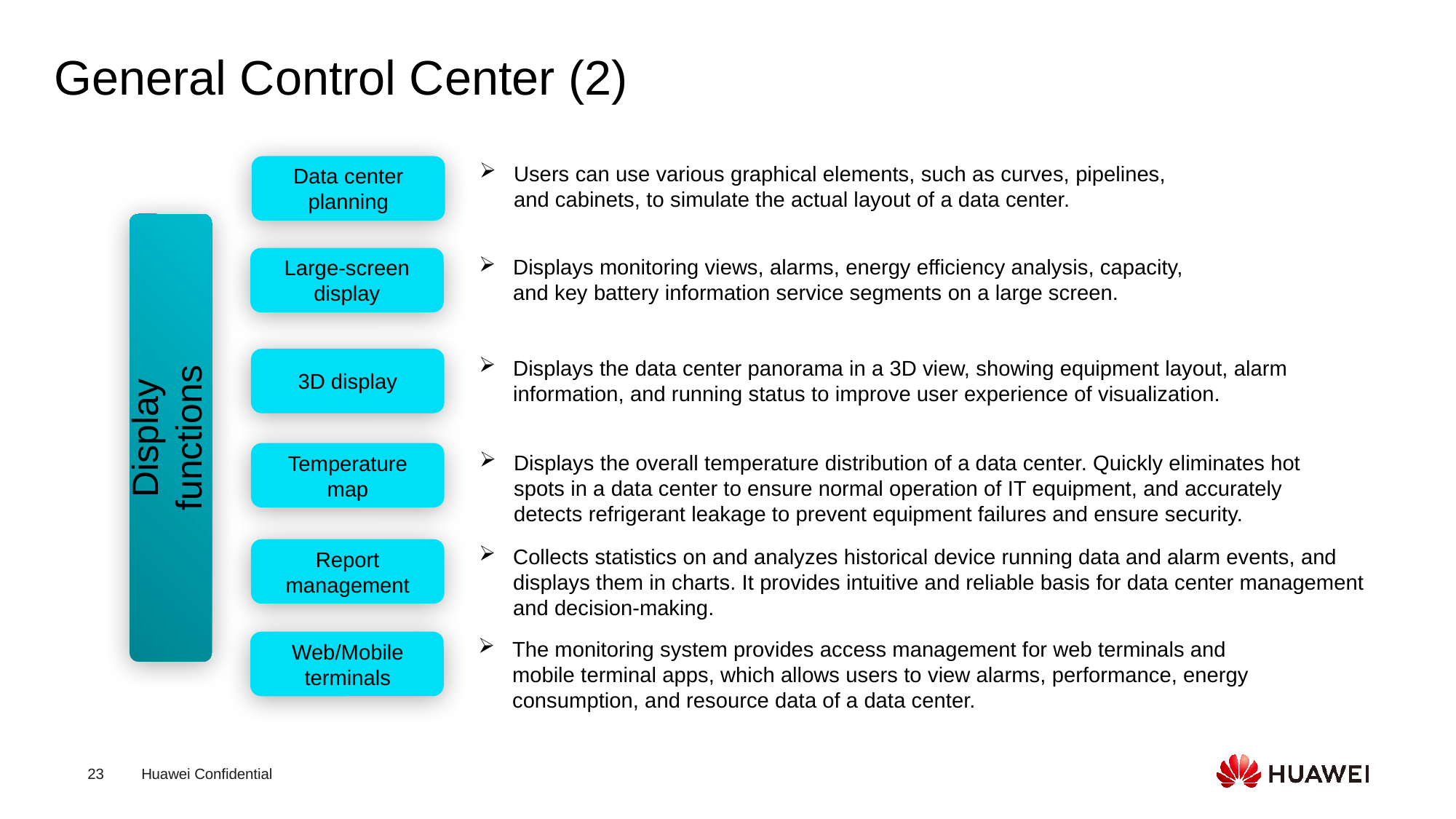

# General Control Center (2)
Data center planning
Users can use various graphical elements, such as curves, pipelines, and cabinets, to simulate the actual layout of a data center.

Display
functions

Large-screen display

Displays monitoring views, alarms, energy efficiency analysis, capacity, and key battery information service segments on a large screen.

Displays the data center panorama in a 3D view, showing equipment layout, alarm information, and running status to improve user experience of visualization.
3D display
Temperature map

Displays the overall temperature distribution of a data center. Quickly eliminates hot spots in a data center to ensure normal operation of IT equipment, and accurately detects refrigerant leakage to prevent equipment failures and ensure security.
Report management
Collects statistics on and analyzes historical device running data and alarm events, and displays them in charts. It provides intuitive and reliable basis for data center management and decision-making.

Web/Mobile terminals
The monitoring system provides access management for web terminals and mobile terminal apps, which allows users to view alarms, performance, energy consumption, and resource data of a data center.